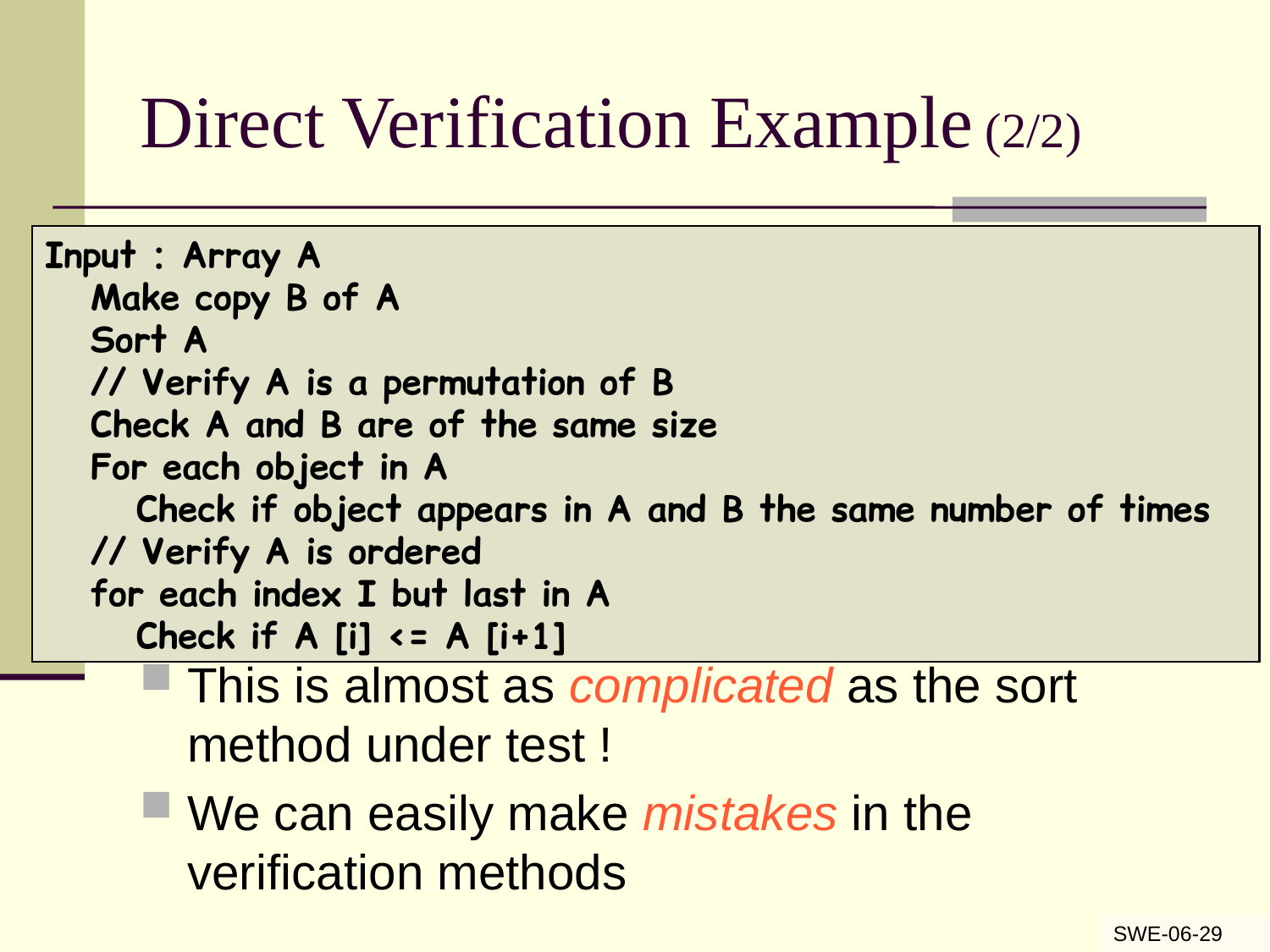

# Direct Verification Example (2/2)

This is almost as complicated as the sort method under test !
We can easily make mistakes in the verification methods
Input : Array A
   Make copy B of A
   Sort A
   // Verify A is a permutation of B
   Check A and B are of the same size
   For each object in A
      Check if object appears in A and B the same number of times
   // Verify A is ordered
   for each index I but last in A
      Check if A [i] <= A [i+1]